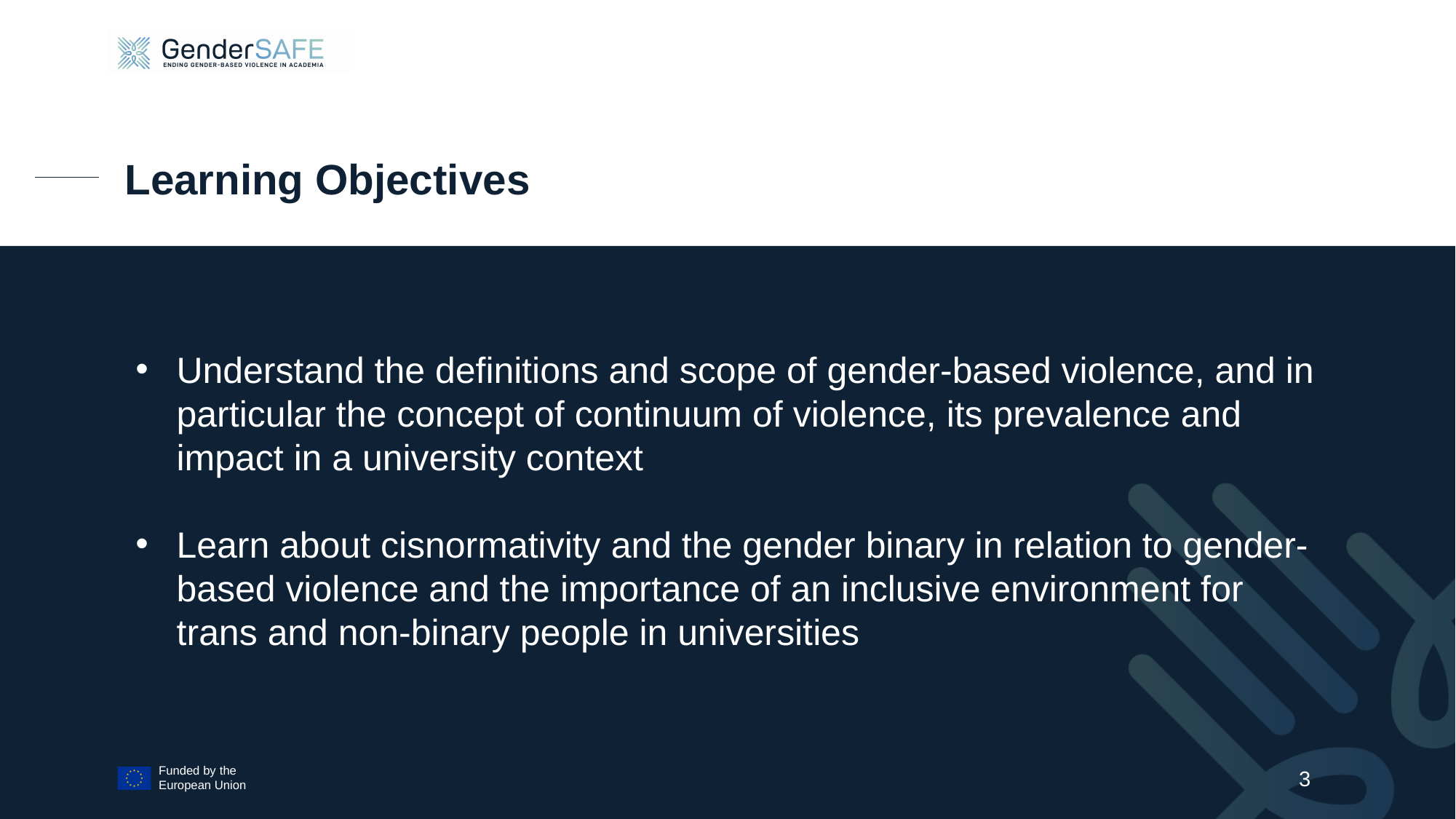

# Learning Objectives

Understand the definitions and scope of gender-based violence, and in particular the concept of continuum of violence, its prevalence and impact in a university context

Learn about cisnormativity and the gender binary in relation to gender-based violence and the importance of an inclusive environment for trans and non-binary people in universities